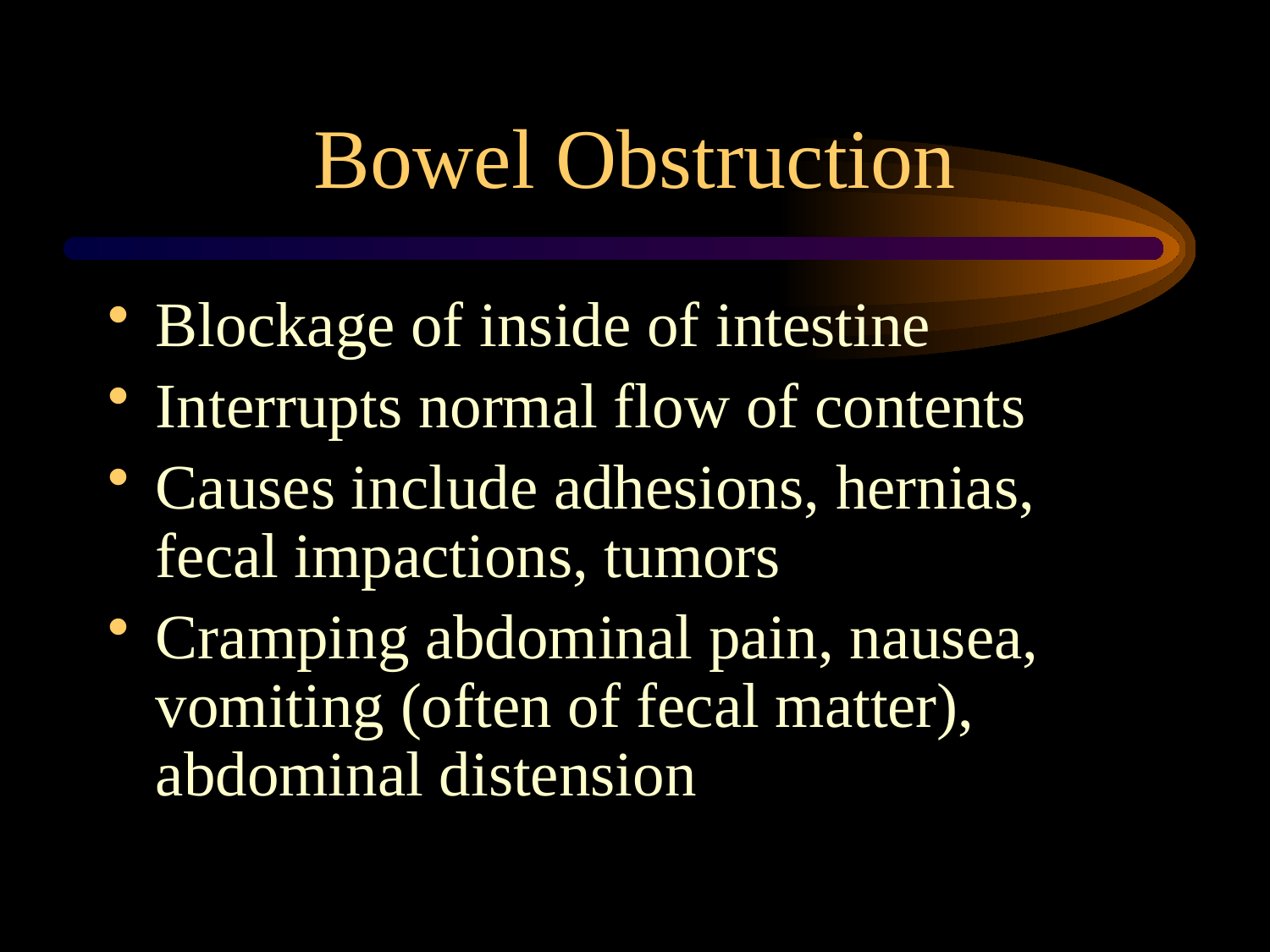

# Bowel Obstruction
Blockage of inside of intestine
Interrupts normal flow of contents
Causes include adhesions, hernias, fecal impactions, tumors
Cramping abdominal pain, nausea, vomiting (often of fecal matter), abdominal distension